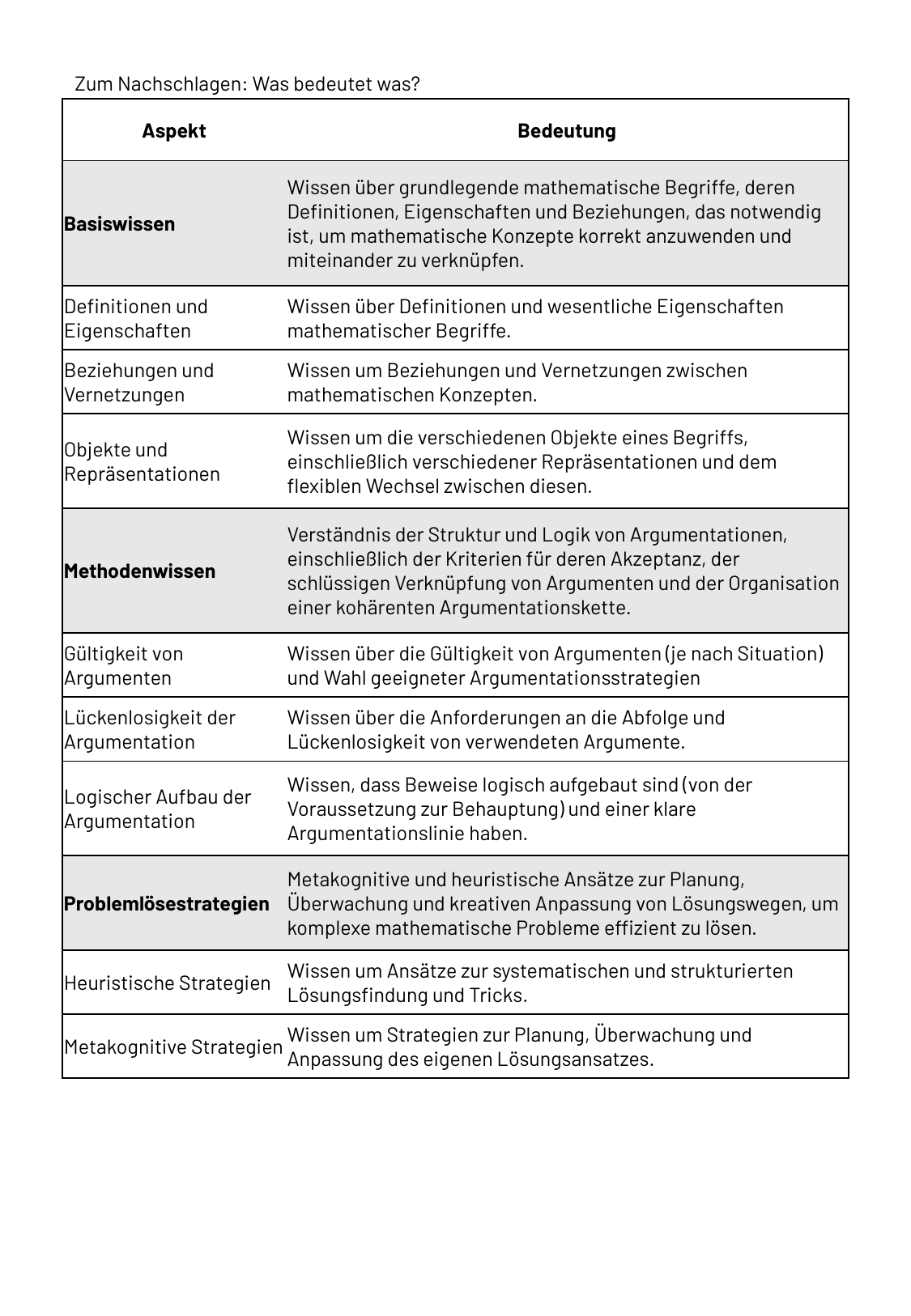

# Zum Nachschlagen: Was bedeutet was?
| Aspekt | Bedeutung |
| --- | --- |
| Basiswissen | Wissen über grundlegende mathematische Begriffe, deren Definitionen, Eigenschaften und Beziehungen, das notwendig ist, um mathematische Konzepte korrekt anzuwenden und miteinander zu verknüpfen. |
| Definitionen und Eigenschaften | Wissen über Definitionen und wesentliche Eigenschaften mathematischer Begriffe. |
| Beziehungen und Vernetzungen | Wissen um Beziehungen und Vernetzungen zwischen mathematischen Konzepten. |
| Objekte und Repräsentationen | Wissen um die verschiedenen Objekte eines Begriffs, einschließlich verschiedener Repräsentationen und dem flexiblen Wechsel zwischen diesen. |
| Methodenwissen | Verständnis der Struktur und Logik von Argumentationen, einschließlich der Kriterien für deren Akzeptanz, der schlüssigen Verknüpfung von Argumenten und der Organisation einer kohärenten Argumentationskette. |
| Gültigkeit von Argumenten | Wissen über die Gültigkeit von Argumenten (je nach Situation) und Wahl geeigneter Argumentationsstrategien |
| Lückenlosigkeit der Argumentation | Wissen über die Anforderungen an die Abfolge und Lückenlosigkeit von verwendeten Argumente. |
| Logischer Aufbau der Argumentation | Wissen, dass Beweise logisch aufgebaut sind (von der Voraussetzung zur Behauptung) und einer klare Argumentationslinie haben. |
| Problemlösestrategien | Metakognitive und heuristische Ansätze zur Planung, Überwachung und kreativen Anpassung von Lösungswegen, um komplexe mathematische Probleme effizient zu lösen. |
| Heuristische Strategien | Wissen um Ansätze zur systematischen und strukturierten Lösungsfindung und Tricks. |
| Metakognitive Strategien | Wissen um Strategien zur Planung, Überwachung und Anpassung des eigenen Lösungsansatzes. |